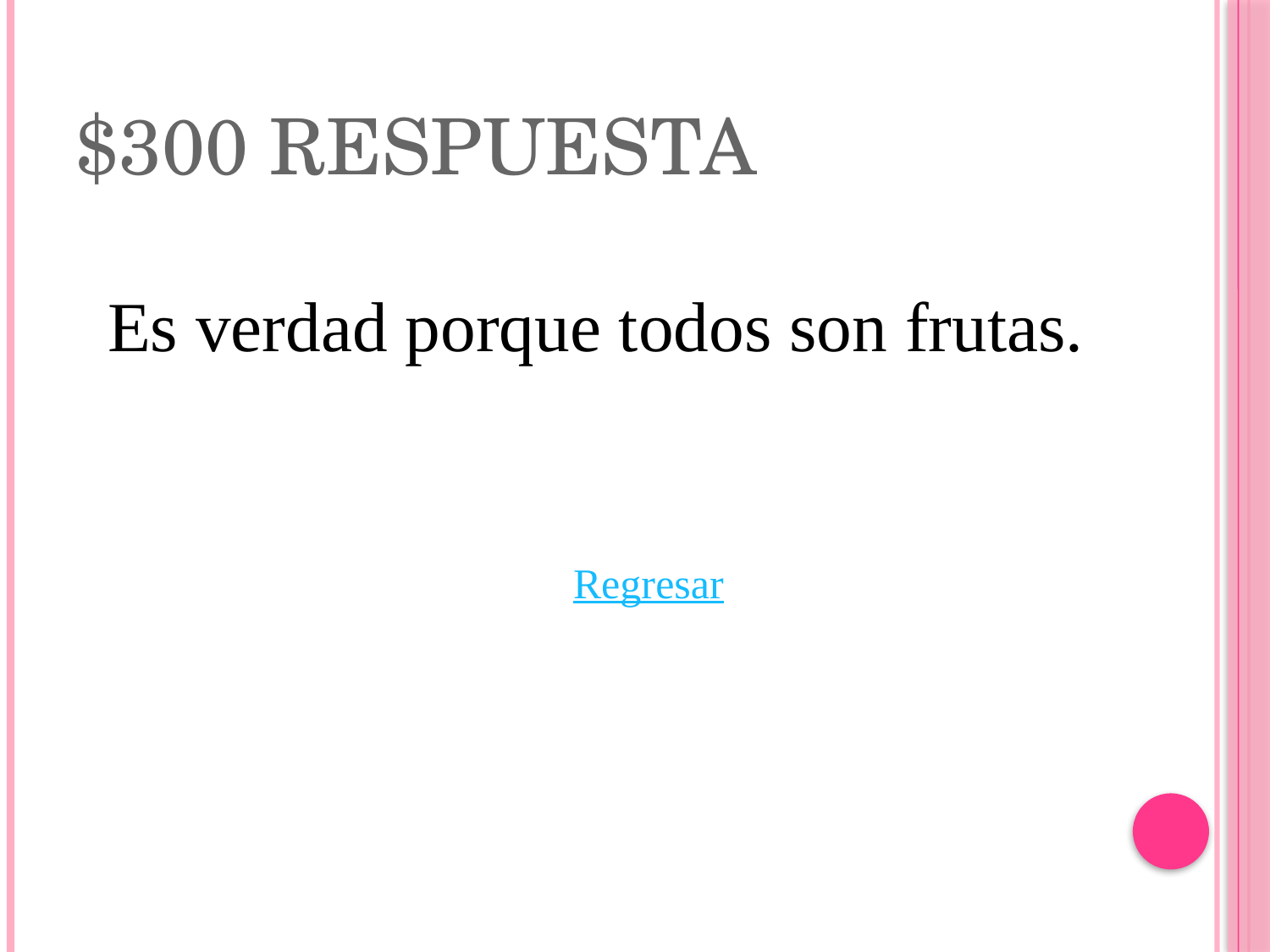

# $300 Respuesta
Es verdad porque todos son frutas.
Regresar